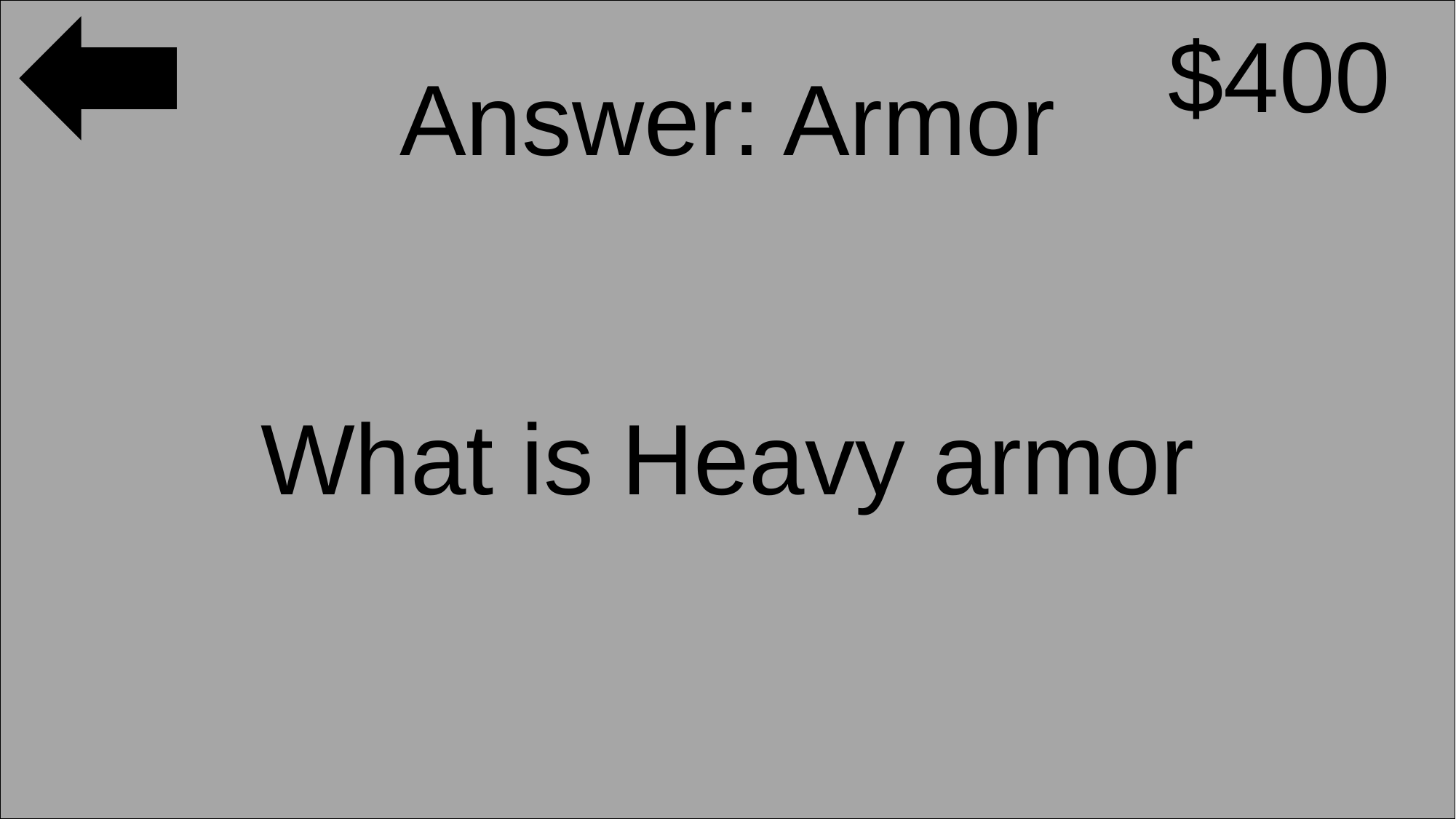

$400

#
Answer: Armor

What is Heavy armor